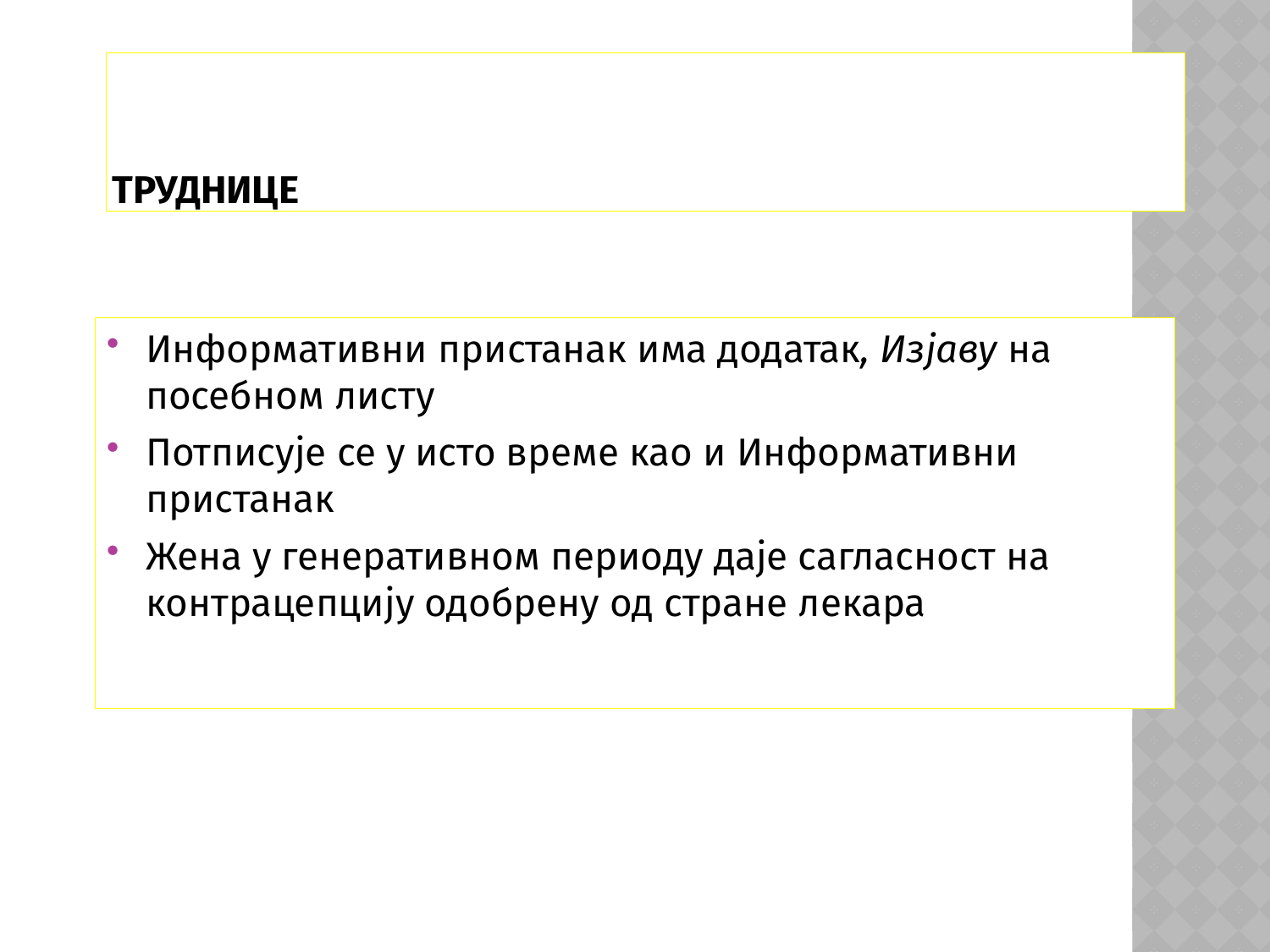

# ТРУДНИЦЕ
Информативни пристанак има додатак, Изјаву на посебном листу
Потписује се у исто време као и Информативни пристанак
Жена у генеративном периоду даје сагласност на контрацепцију одобрену од стране лекара